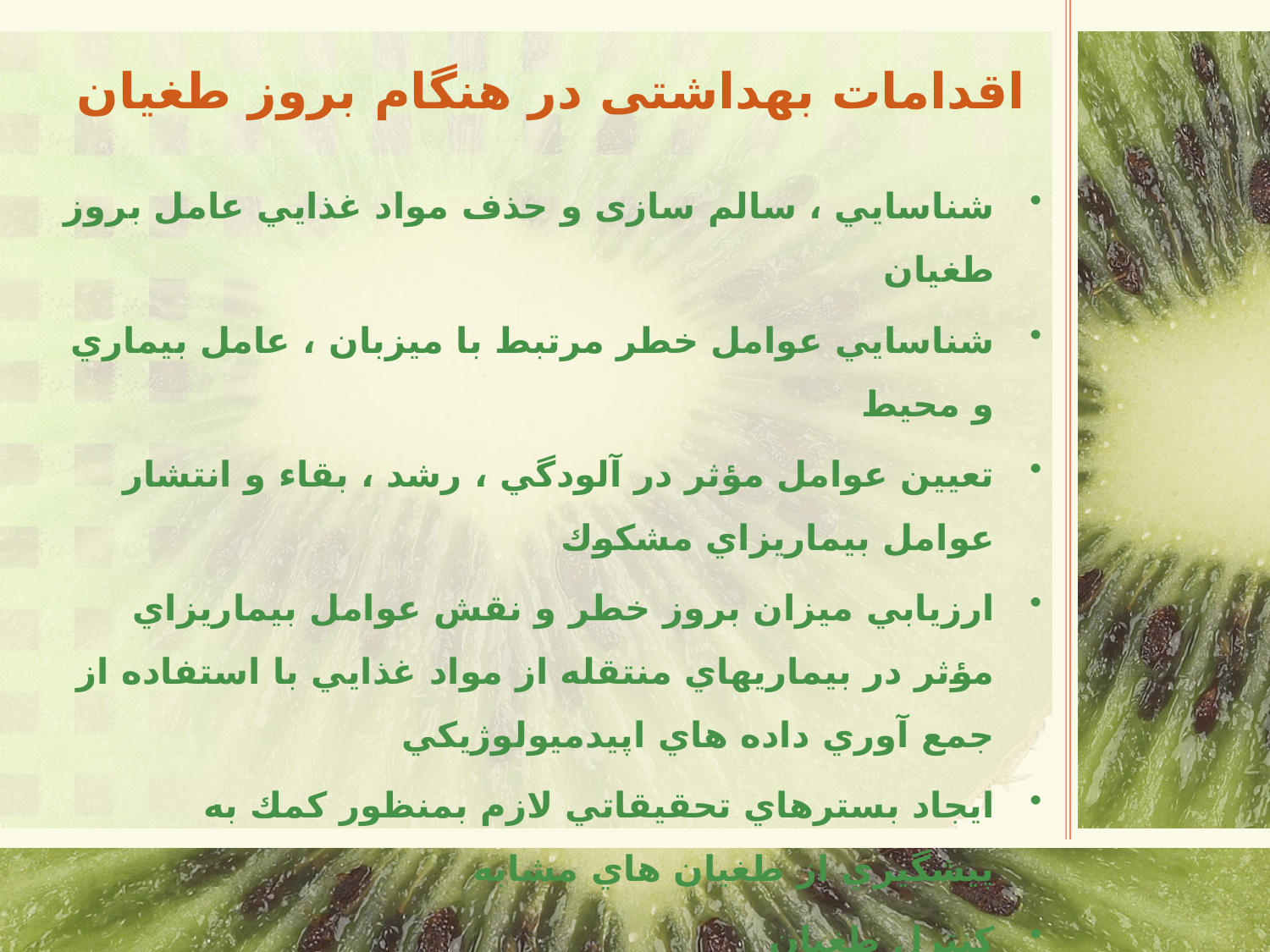

# اقدامات بهداشتی در هنگام بروز طغیان
شناسايي ، سالم سازی و حذف مواد غذايي عامل بروز طغيان
شناسايي عوامل خطر مرتبط با ميزبان ،‌ عامل بيماري و محيط
تعيين عوامل مؤثر در آلودگي ،‌ رشد ، بقاء و انتشار عوامل بيماريزاي مشكوك
ارزيابي ميزان بروز خطر و نقش عوامل بيماريزاي مؤثر در بيماريهاي منتقله از مواد غذايي با استفاده از جمع آوري داده هاي اپيدميولوژيكي
ايجاد بسترهاي تحقيقاتي لازم بمنظور كمك به پيشگيري از طغيان هاي مشابه
كنترل طغيان
پيشگيري از بروز طغيان هاي آينده و تقويت سياستهاي برنامه ايمني غذا